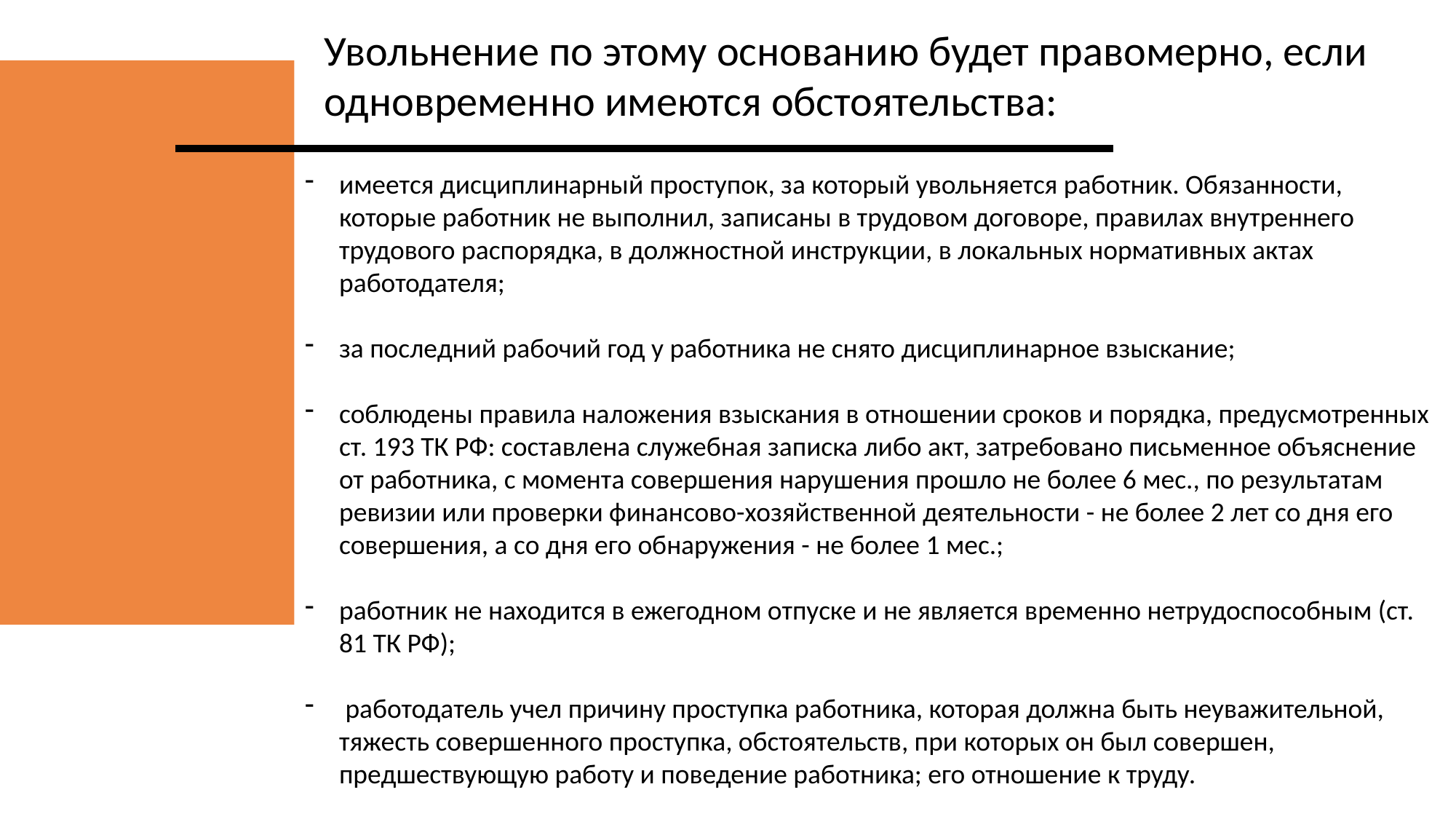

Увольнение по этому основанию будет правомерно, если одновременно имеются обстоятельства:

имеется дисциплинарный проступок, за который увольняется работник. Обязанности, которые работник не выполнил, записаны в трудовом договоре, правилах внутреннего трудового распорядка, в должностной инструкции, в локальных нормативных актах работодателя;

за последний рабочий год у работника не снято дисциплинарное взыскание;

соблюдены правила наложения взыскания в отношении сроков и порядка, предусмотренных ст. 193 ТК РФ: составлена служебная записка либо акт, затребовано письменное объяснение от работника, с момента совершения нарушения прошло не более 6 мес., по результатам ревизии или проверки финансово-хозяйственной деятельности - не более 2 лет со дня его совершения, а со дня его обнаружения - не более 1 мес.;

работник не находится в ежегодном отпуске и не является временно нетрудоспособным (ст. 81 ТК РФ);

 работодатель учел причину проступка работника, которая должна быть неуважительной, тяжесть совершенного проступка, обстоятельств, при которых он был совершен, предшествующую работу и поведение работника; его отношение к труду.